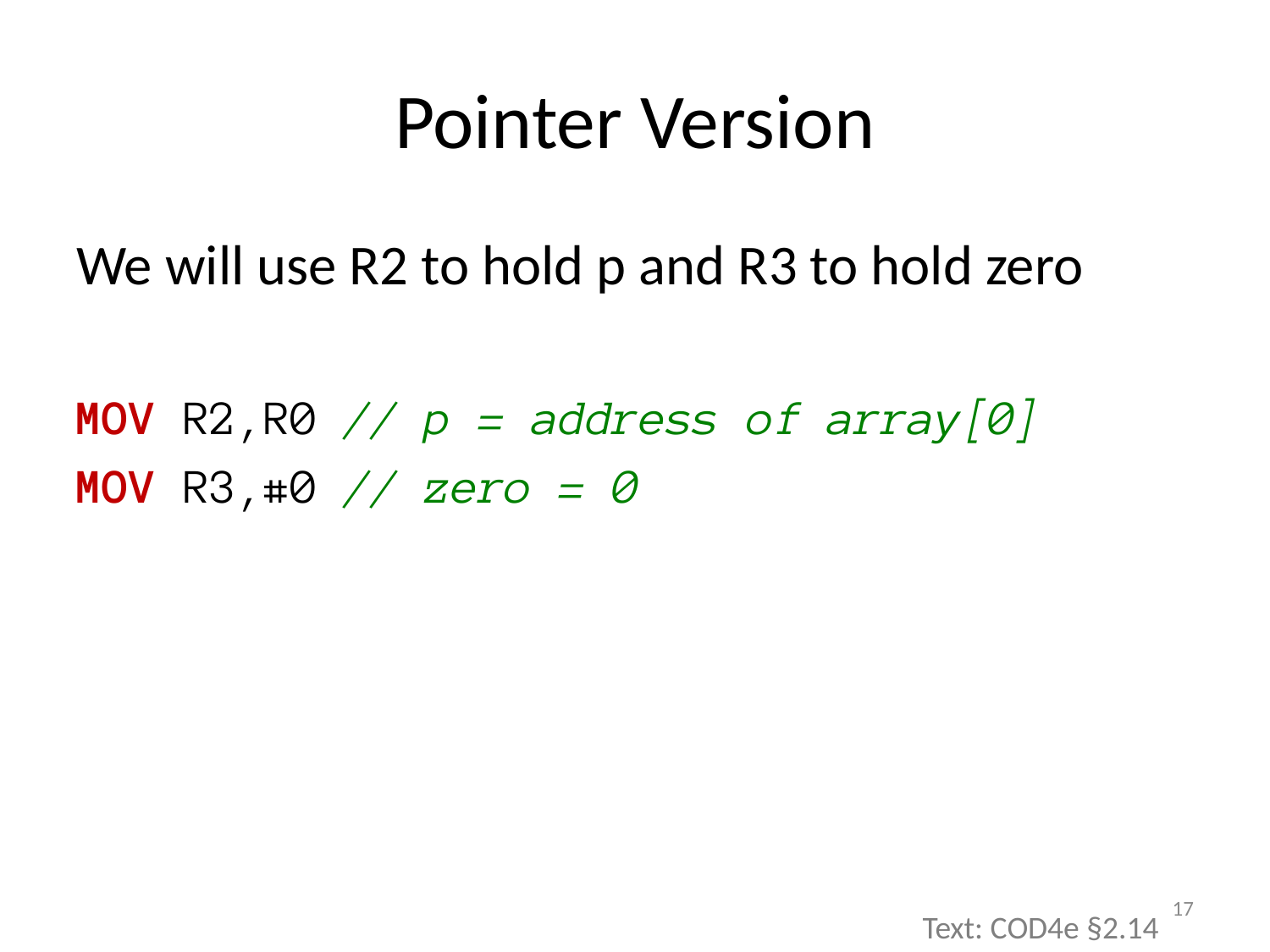

# Pointer Version
We will use R2 to hold p and R3 to hold zero

MOV R2,R0 // p = address of array[0]
MOV R3,#0 // zero = 0
17
Text: COD4e §2.14